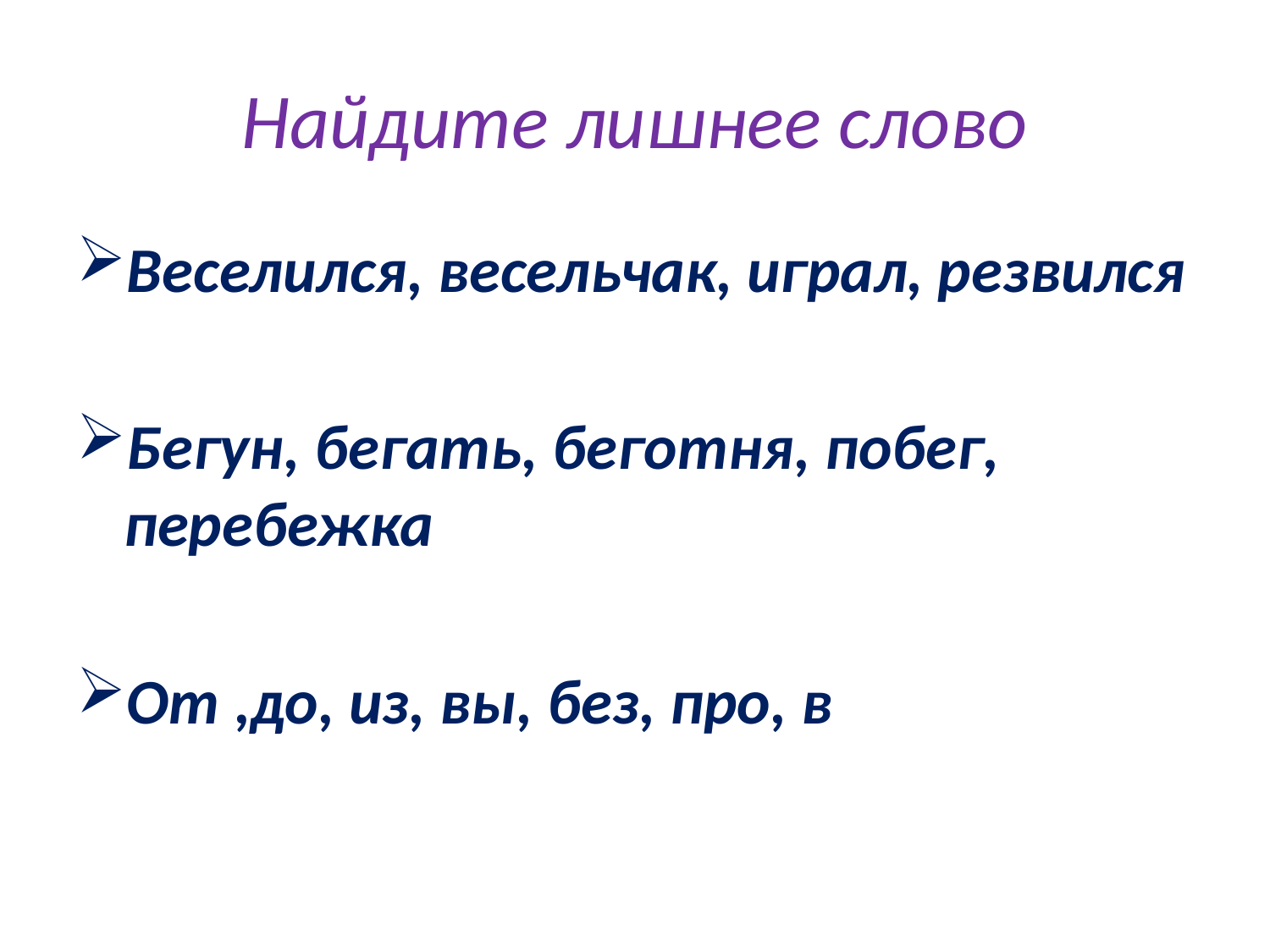

# Найдите лишнее слово
Веселился, весельчак, играл, резвился

Бегун, бегать, беготня, побег, перебежка

От ,до, из, вы, без, про, в